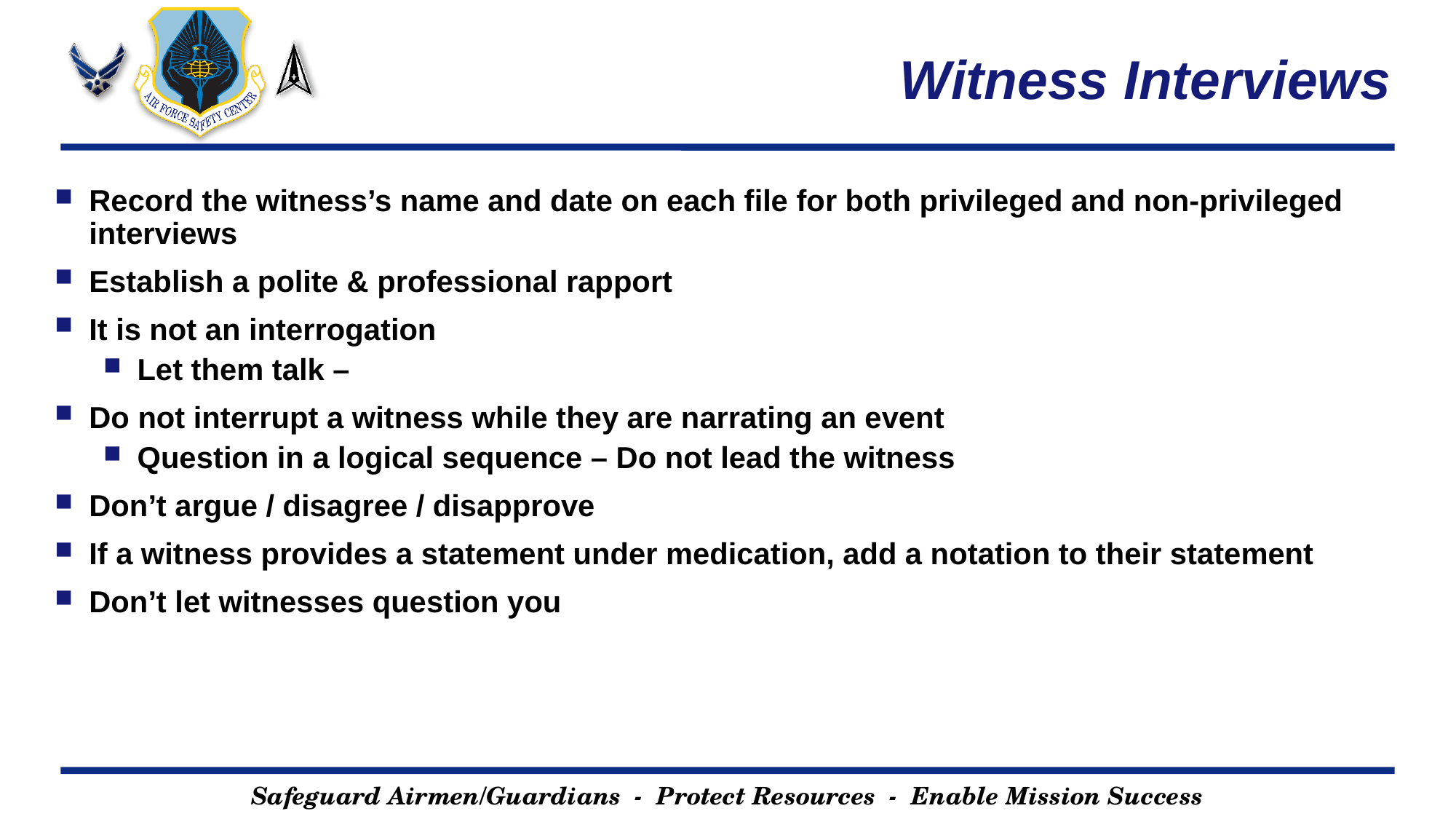

# Witness Interviews
Record the witness’s name and date on each file for both privileged and non-privileged interviews
Establish a polite & professional rapport
It is not an interrogation
Let them talk –
Do not interrupt a witness while they are narrating an event
Question in a logical sequence – Do not lead the witness
Don’t argue / disagree / disapprove
If a witness provides a statement under medication, add a notation to their statement
Don’t let witnesses question you